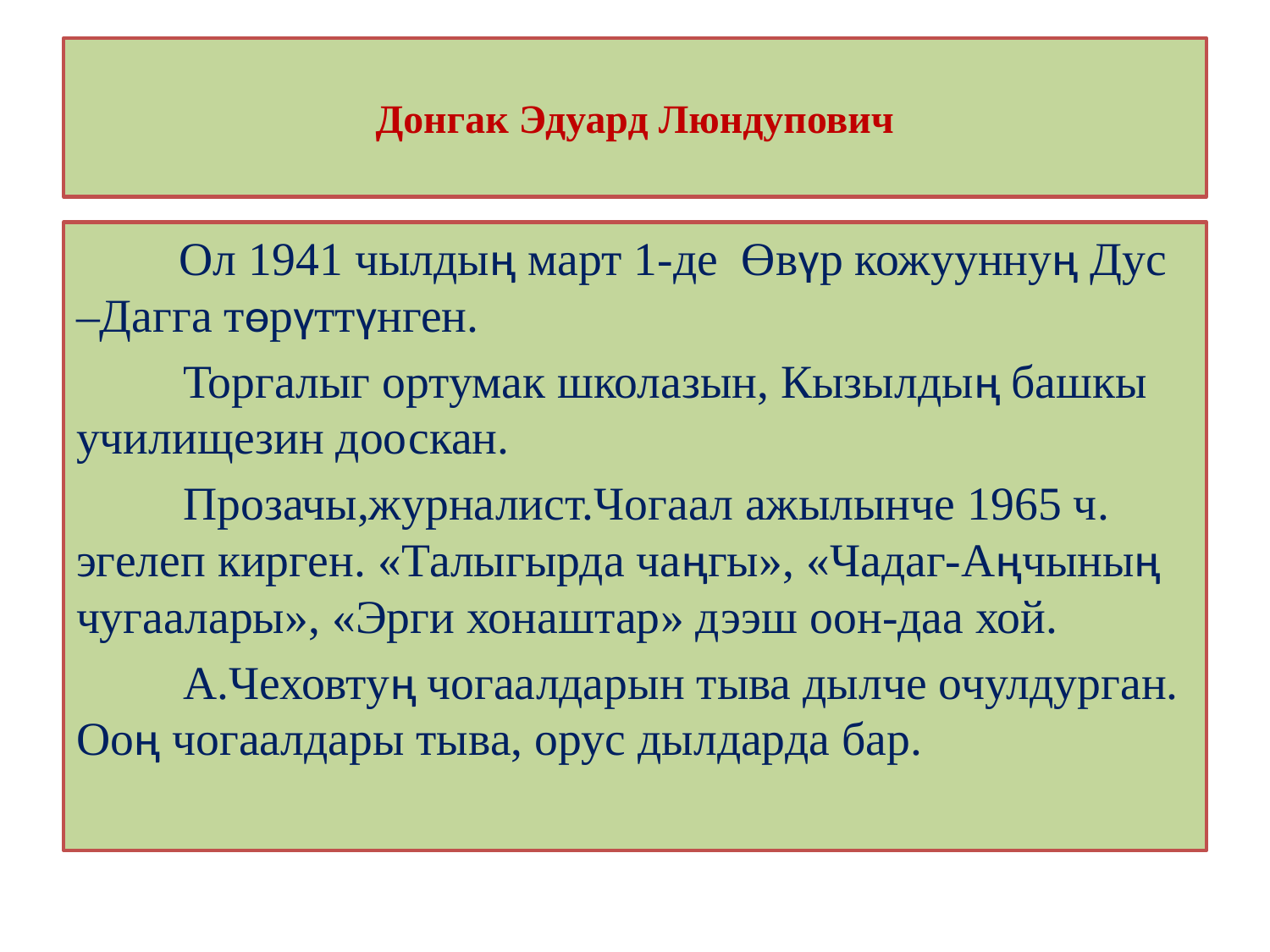

# Донгак Эдуард Люндупович
	Ол 1941 чылдың март 1-де  Өвүр кожууннуң Дус –Дагга төрүттүнген.
         Торгалыг ортумак школазын, Кызылдың башкы училищезин дооскан.
         Прозачы,журналист.Чогаал ажылынче 1965 ч. эгелеп кирген. «Талыгырда чаңгы», «Чадаг-Аңчының чугаалары», «Эрги хонаштар» дээш оон-даа хой.
         А.Чеховтуң чогаалдарын тыва дылче очулдурган. Ооң чогаалдары тыва, орус дылдарда бар.